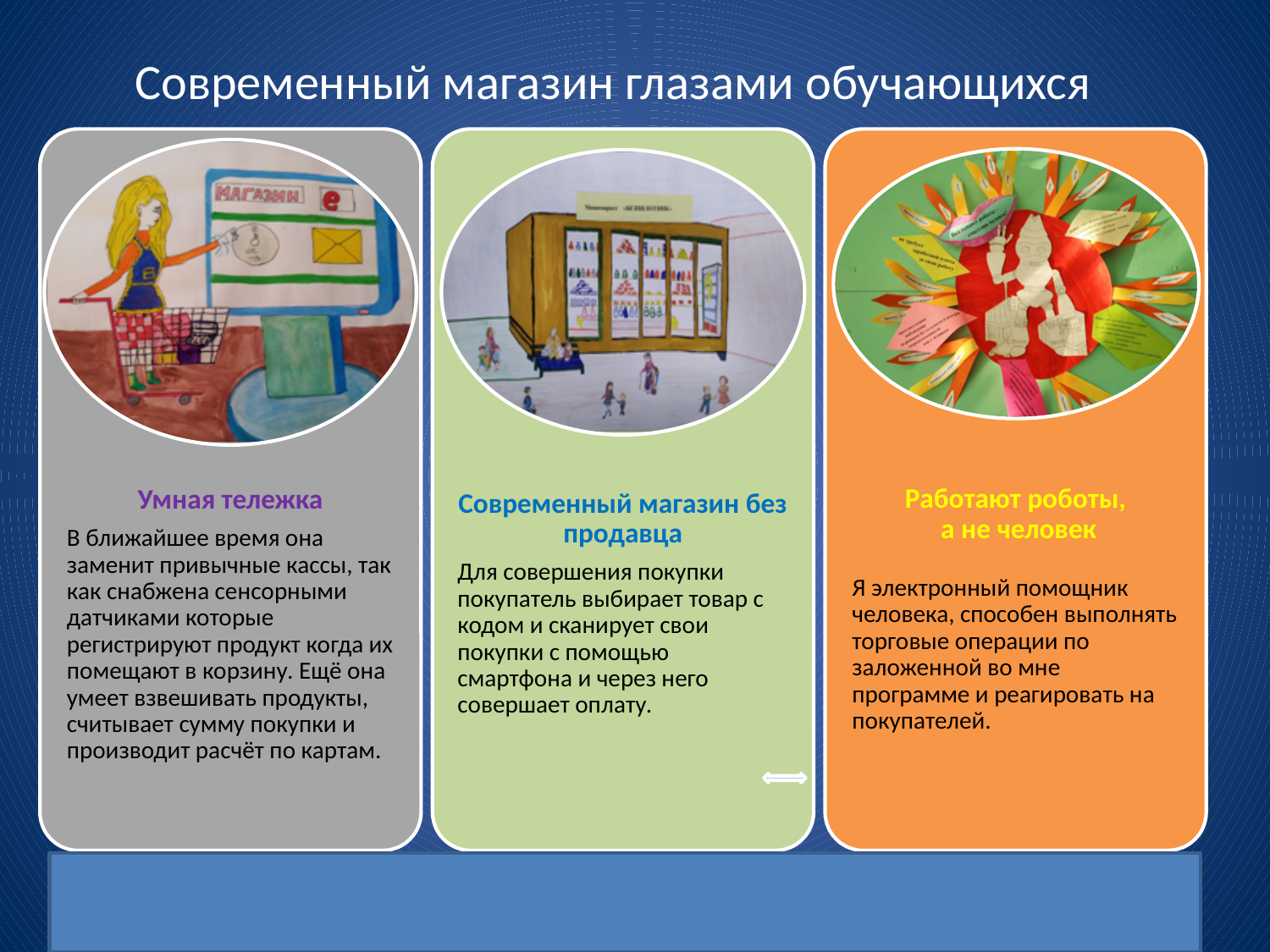

# Современный магазин глазами обучающихся

Умная тележка
В ближайшее время она заменит привычные кассы, так как снабжена сенсорными датчиками которые регистрируют продукт когда их помещают в корзину. Ещё она умеет взвешивать продукты, считывает сумму покупки и производит расчёт по картам.

Современный магазин без продавца
Для совершения покупки покупатель выбирает товар с кодом и сканирует свои покупки с помощью смартфона и через него совершает оплату.

Работают роботы,
 а не человек

Я электронный помощник человека, способен выполнять торговые операции по заложенной во мне программе и реагировать на покупателей.